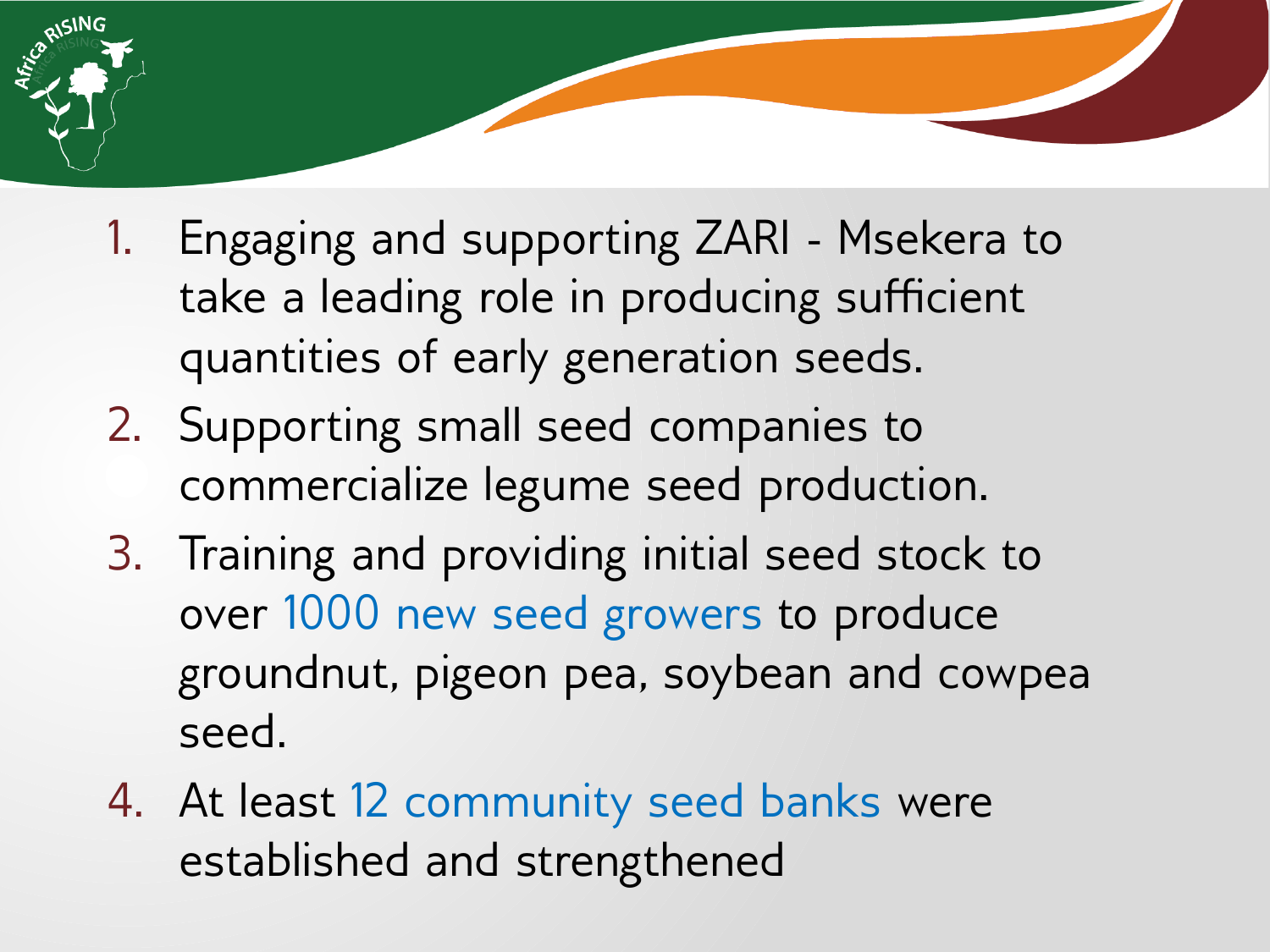

Engaging and supporting ZARI - Msekera to take a leading role in producing sufficient quantities of early generation seeds.
Supporting small seed companies to commercialize legume seed production.
Training and providing initial seed stock to over 1000 new seed growers to produce groundnut, pigeon pea, soybean and cowpea seed.
At least 12 community seed banks were established and strengthened